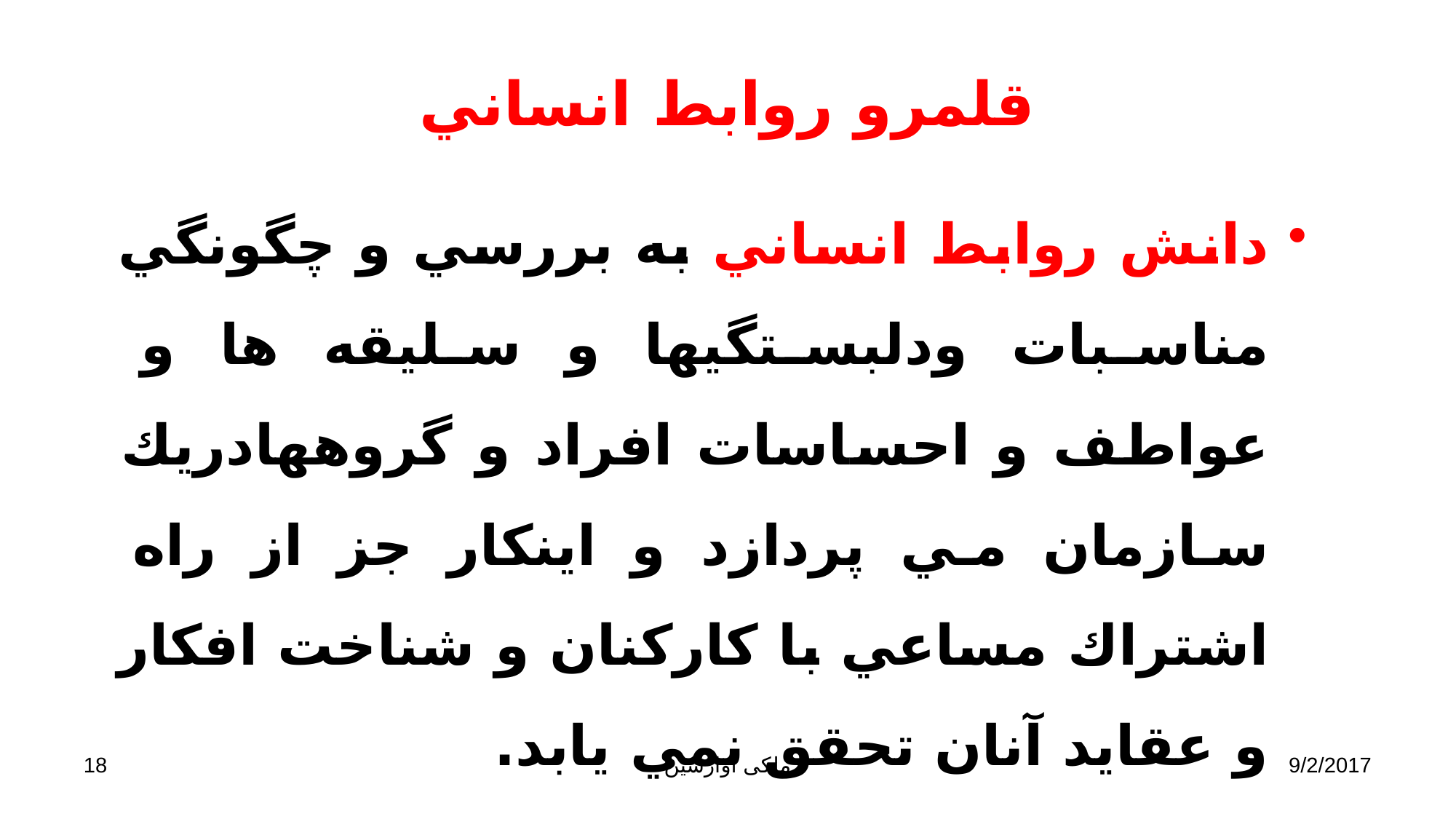

# قلمرو روابط انساني
دانش روابط انساني به بررسي و چگونگي مناسبات ودلبستگيھا و سليقه ھا و عواطف و احساسات افراد و گروھھادريك سازمان مي پردازد و اينكار جز از راه اشتراك مساعي با كاركنان و شناخت افكار و عقايد آنان تحقق نمي يابد.
18
ملکی آوارسین
9/2/2017